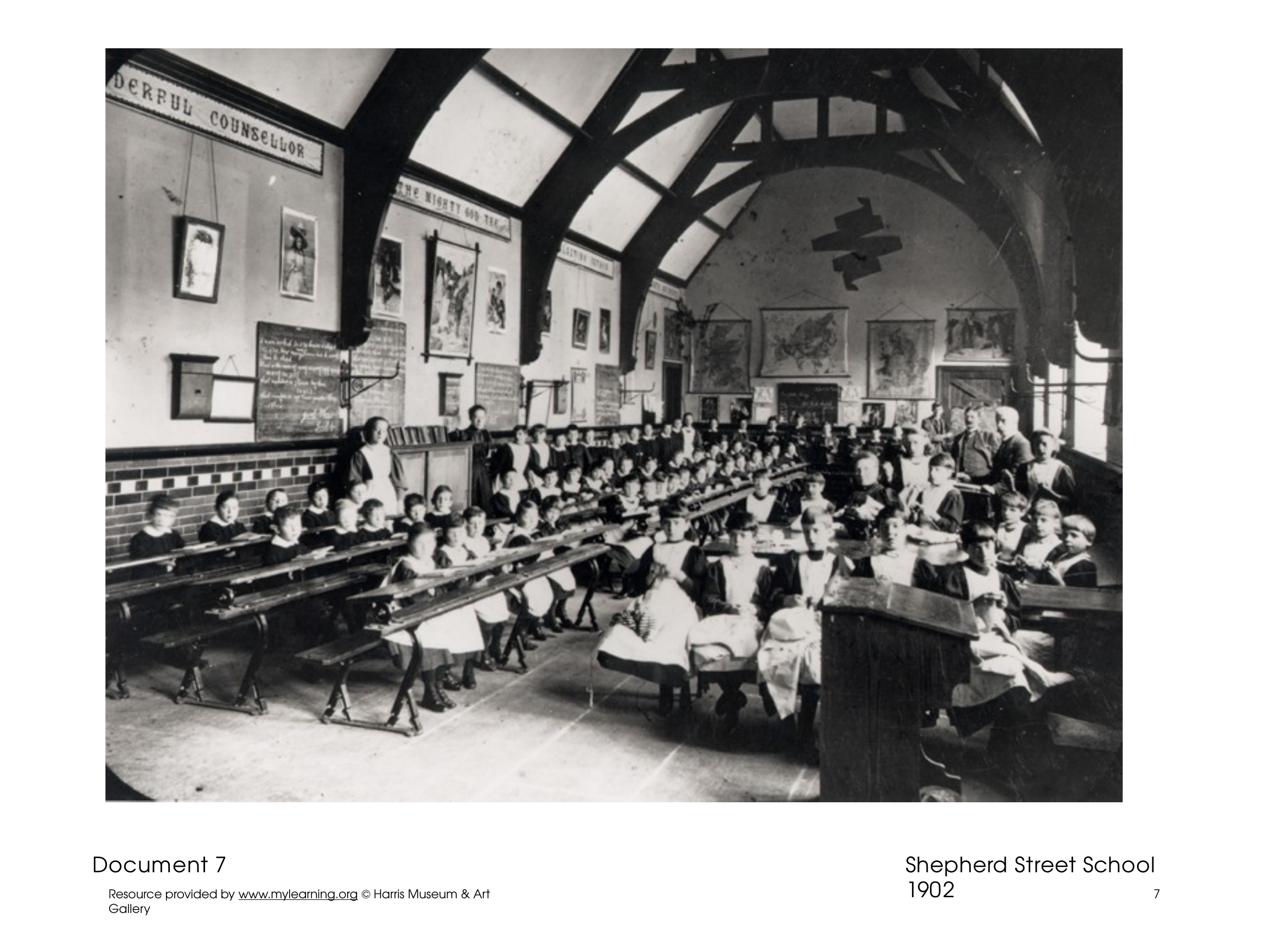

Document 7
Resource provided by www.mylearning.org © Harris Museum & Art Gallery
Shepherd Street School
1902
7